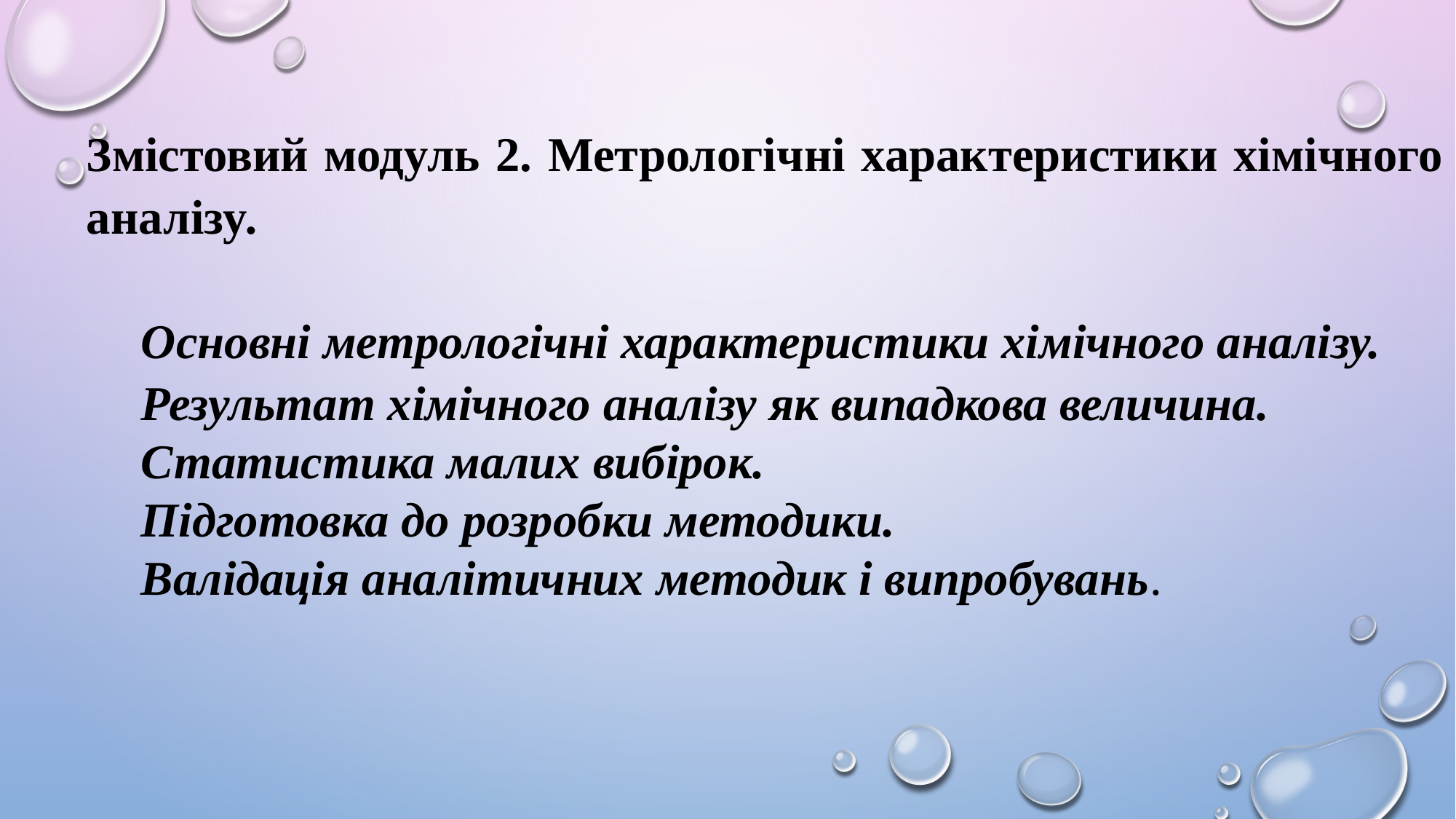

Змістовий модуль 2. Метрологічні характеристики хімічного аналізу.

Основні метрологічні характеристики хімічного аналізу.
Результат хімічного аналізу як випадкова величина.
Статистика малих вибірок.
Підготовка до розробки методики.
Валідація аналітичних методик і випробувань.